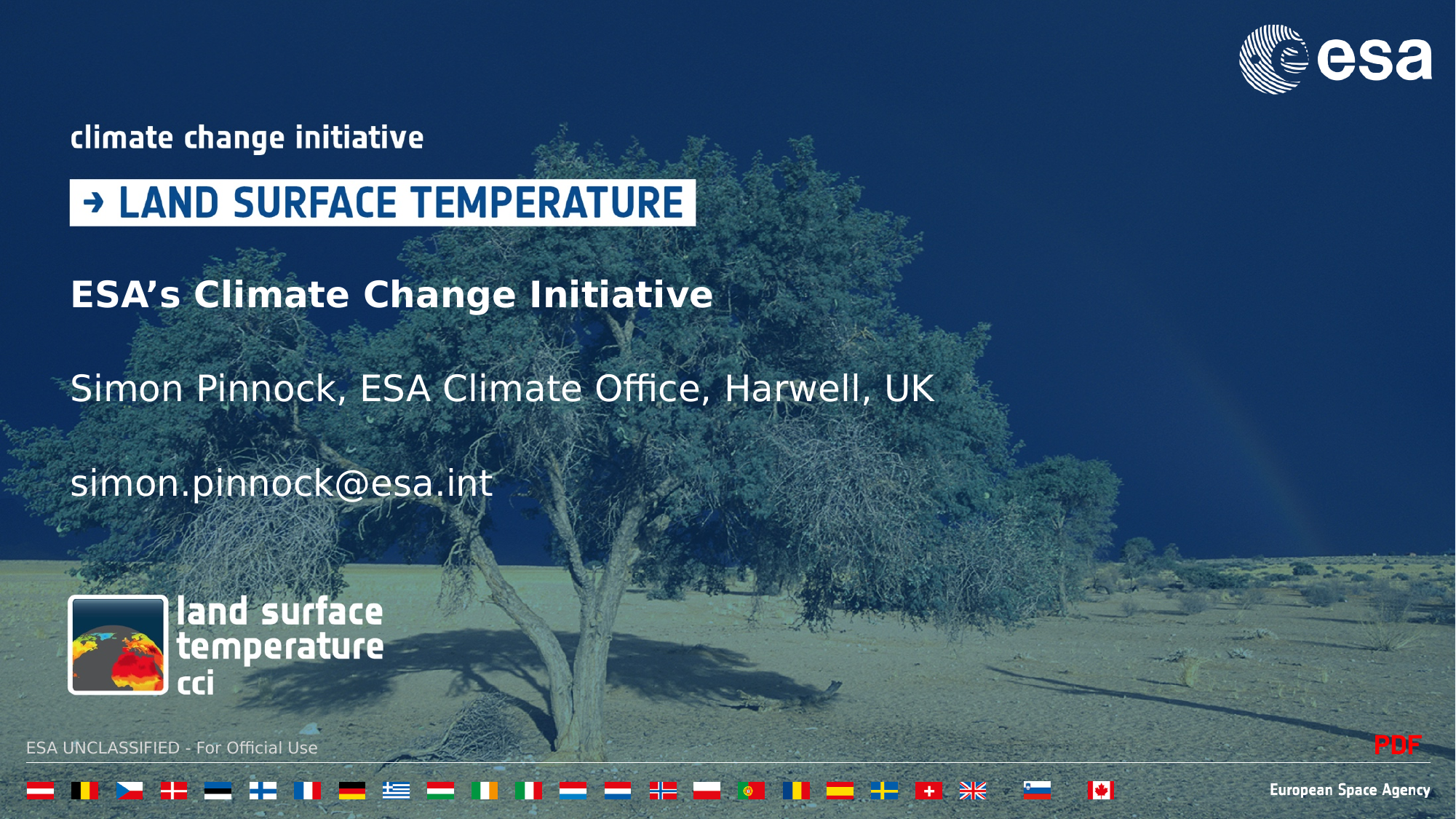

# ESA’s Climate Change Initiative
Simon Pinnock, ESA Climate Office, Harwell, UK
simon.pinnock@esa.int
PDF